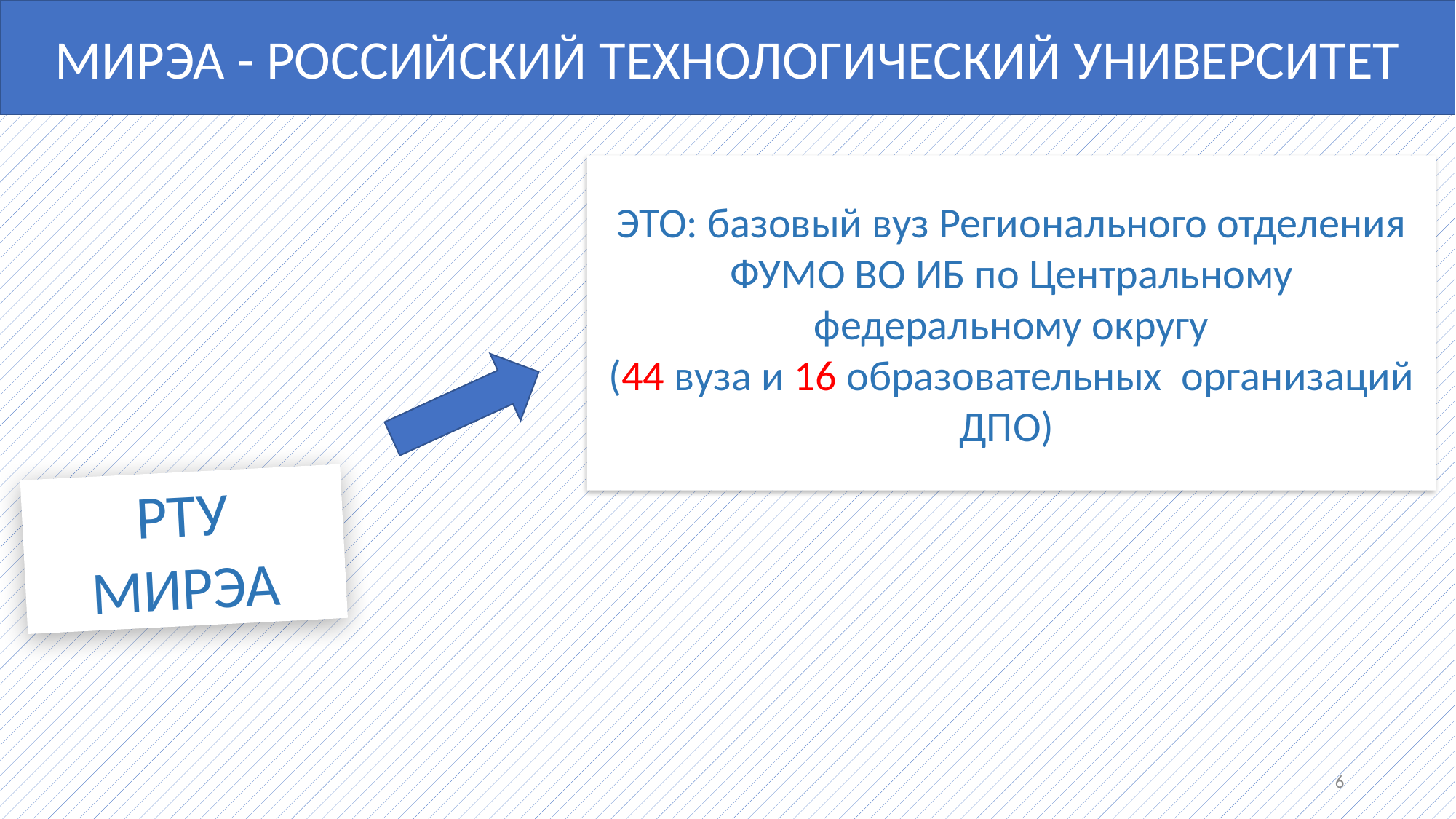

МИРЭА - РОССИЙСКИЙ ТЕХНОЛОГИЧЕСКИЙ УНИВЕРСИТЕТ
ЭТО: базовый вуз Регионального отделения ФУМО ВО ИБ по Центральному федеральному округу
(44 вуза и 16 образовательных  организаций ДПО)

РТУ
МИРЭА

6